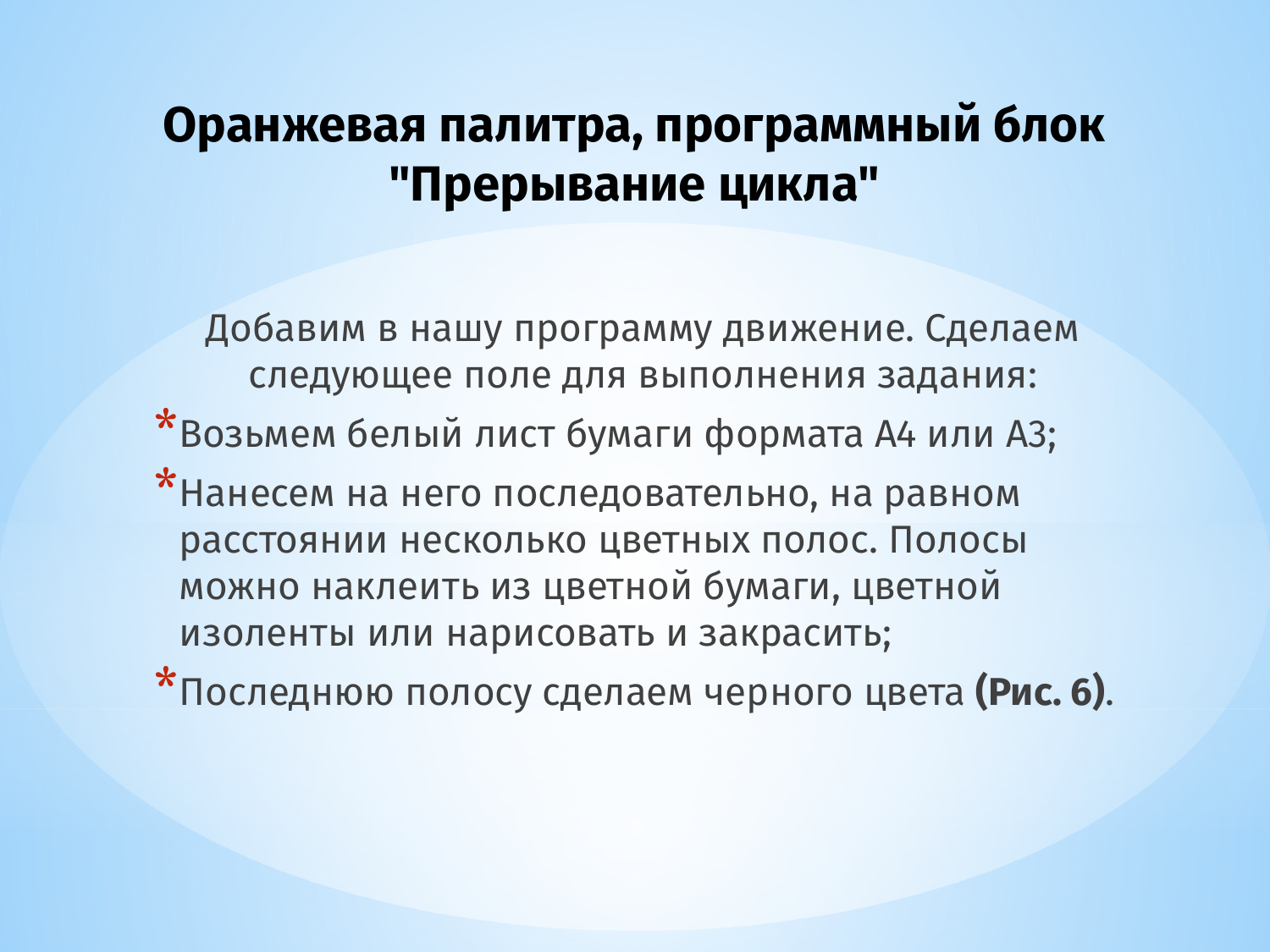

# Оранжевая палитра, программный блок "Прерывание цикла"
Добавим в нашу программу движение. Сделаем следующее поле для выполнения задания:
Возьмем белый лист бумаги формата A4 или A3;
Нанесем на него последовательно, на равном расстоянии несколько цветных полос. Полосы можно наклеить из цветной бумаги, цветной изоленты или нарисовать и закрасить;
Последнюю полосу сделаем черного цвета (Рис. 6).